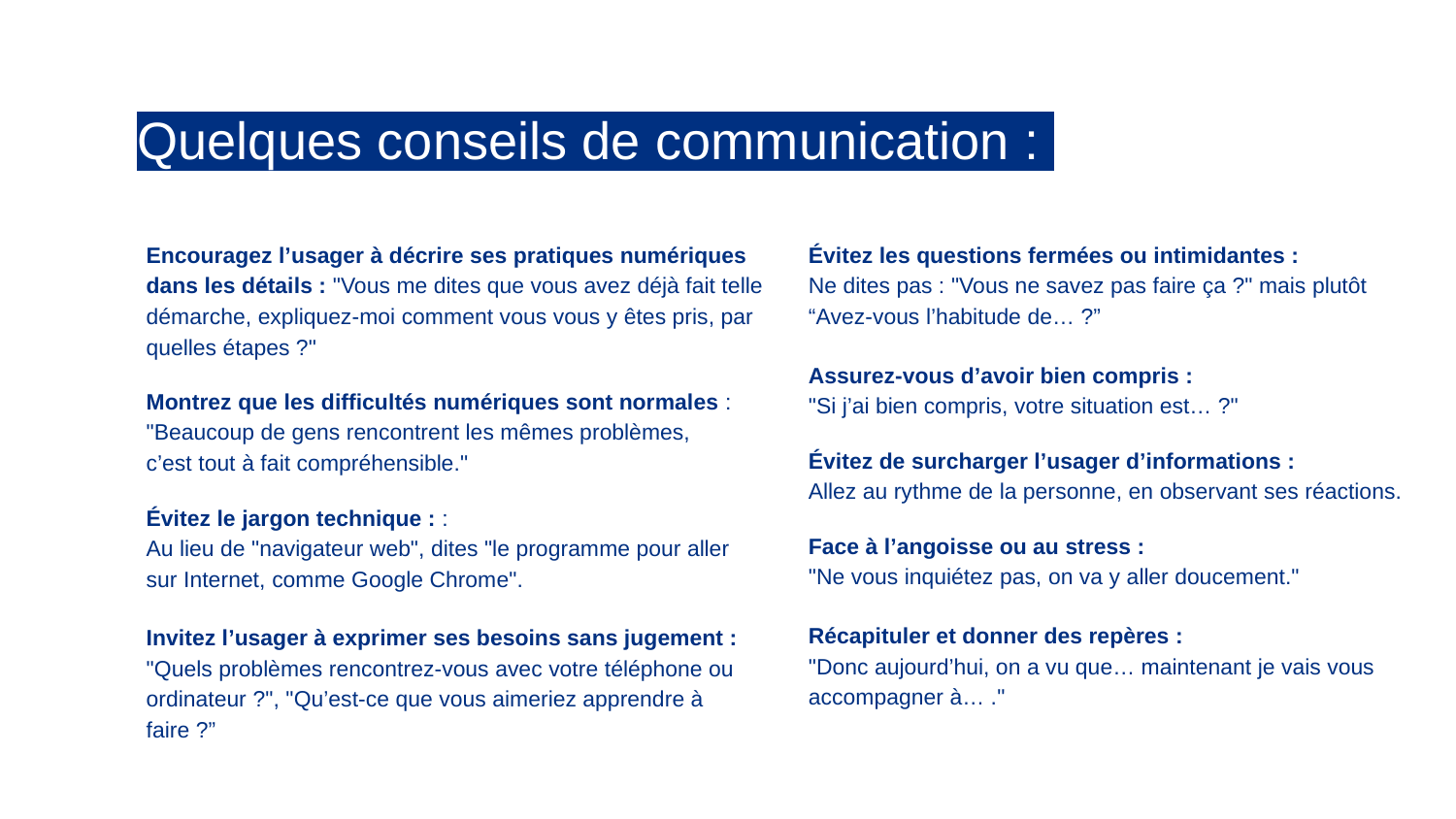

Quelques conseils de communication :
Encouragez l’usager à décrire ses pratiques numériques dans les détails : "Vous me dites que vous avez déjà fait telle démarche, expliquez-moi comment vous vous y êtes pris, par quelles étapes ?"
Montrez que les difficultés numériques sont normales :
"Beaucoup de gens rencontrent les mêmes problèmes,
c’est tout à fait compréhensible."
Évitez le jargon technique : :
Au lieu de "navigateur web", dites "le programme pour aller sur Internet, comme Google Chrome".
Invitez l’usager à exprimer ses besoins sans jugement :
"Quels problèmes rencontrez-vous avec votre téléphone ou ordinateur ?", "Qu’est-ce que vous aimeriez apprendre à faire ?”
Évitez les questions fermées ou intimidantes :
Ne dites pas : "Vous ne savez pas faire ça ?" mais plutôt “Avez-vous l’habitude de… ?”
Assurez-vous d’avoir bien compris :
"Si j’ai bien compris, votre situation est… ?"
Évitez de surcharger l’usager d’informations :
Allez au rythme de la personne, en observant ses réactions.
Face à l’angoisse ou au stress :
"Ne vous inquiétez pas, on va y aller doucement."
Récapituler et donner des repères :
"Donc aujourd’hui, on a vu que… maintenant je vais vous accompagner à… ."